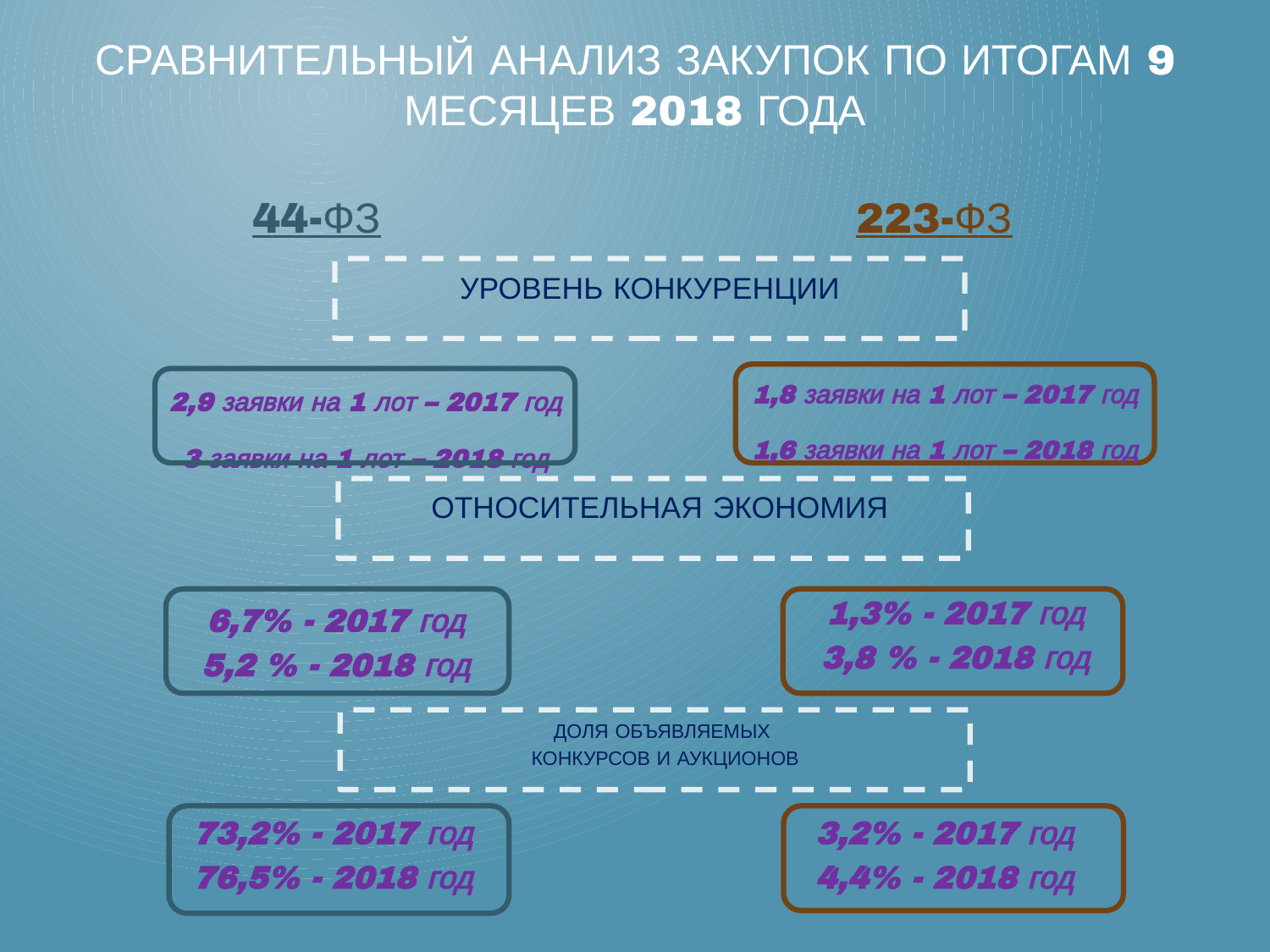

# Сравнительный анализ закупок по итогам 9 месяцев 2018 года
44-фз
223-фз

2,9 заявки на 1 лот – 2017 год

3 заявки на 1 лот – 2018 год

6,7% - 2017 год
5,2 % - 2018 год

Уровень Конкуренции
1,8 заявки на 1 лот – 2017 год

1,6 заявки на 1 лот – 2018 год
Относительная экономия
1,3% - 2017 год
3,8 % - 2018 год
Доля объявляемых
конкурсов и аукционов
73,2% - 2017 год
76,5% - 2018 год
3,2% - 2017 год
4,4% - 2018 год